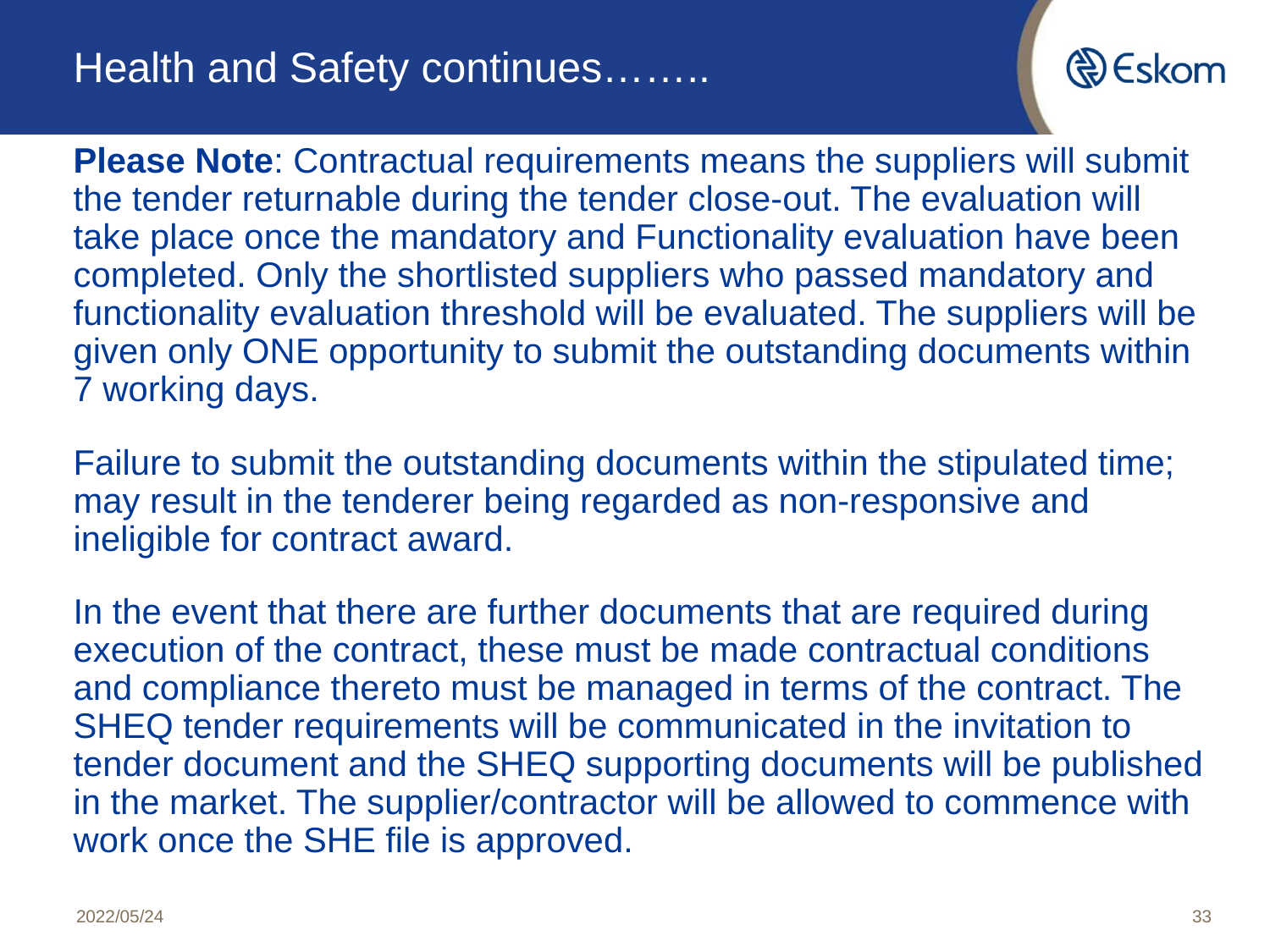

# Health and Safety continues……..
Please Note: Contractual requirements means the suppliers will submit the tender returnable during the tender close-out. The evaluation will take place once the mandatory and Functionality evaluation have been completed. Only the shortlisted suppliers who passed mandatory and functionality evaluation threshold will be evaluated. The suppliers will be given only ONE opportunity to submit the outstanding documents within 7 working days.
Failure to submit the outstanding documents within the stipulated time; may result in the tenderer being regarded as non-responsive and ineligible for contract award.
In the event that there are further documents that are required during execution of the contract, these must be made contractual conditions and compliance thereto must be managed in terms of the contract. The SHEQ tender requirements will be communicated in the invitation to tender document and the SHEQ supporting documents will be published in the market. The supplier/contractor will be allowed to commence with work once the SHE file is approved.

2022/05/24
33